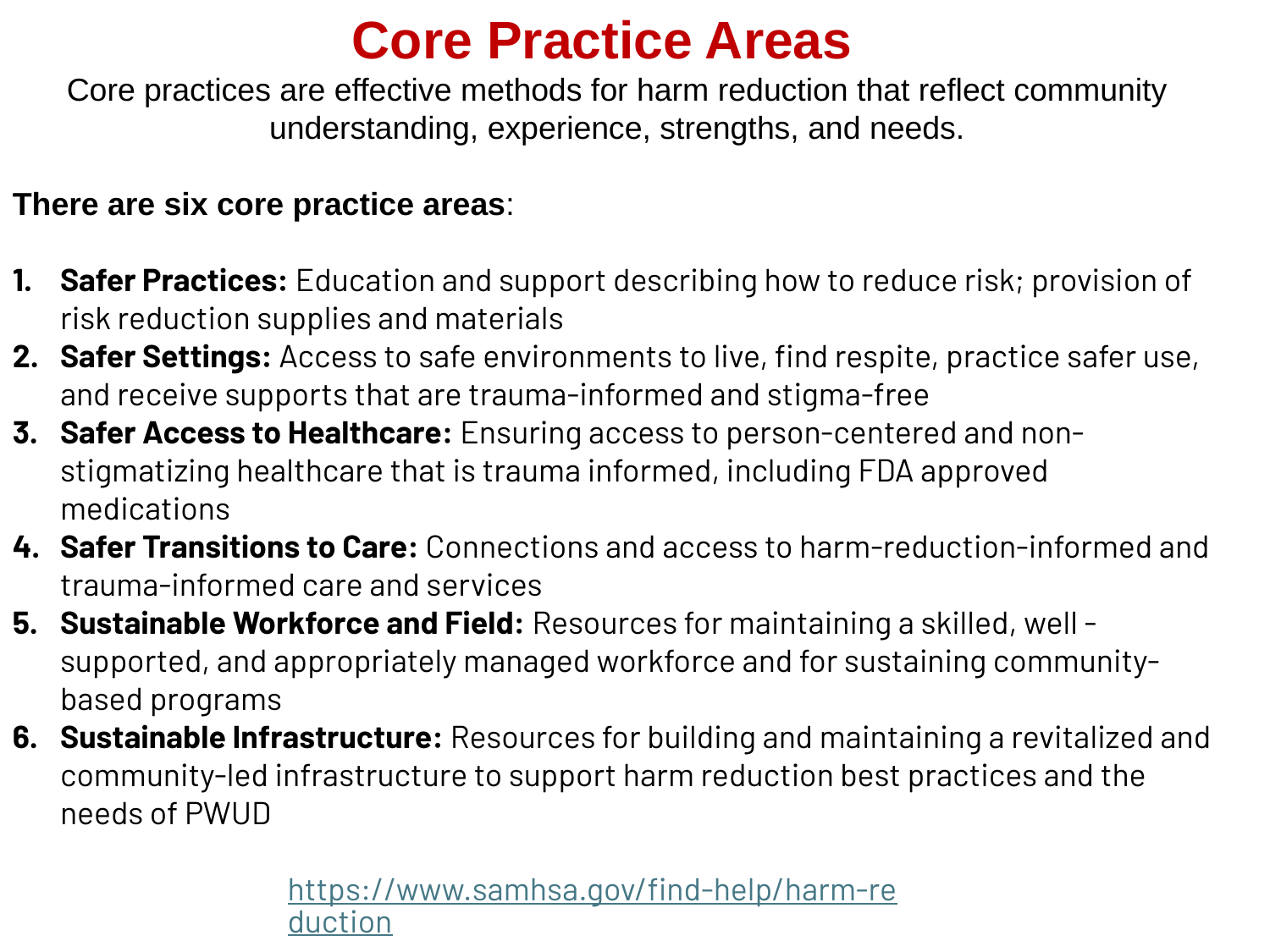

Core Practice Areas
Core practices are effective methods for harm reduction that reflect community understanding, experience, strengths, and needs.

There are six core practice areas:

Safer Practices: Education and support describing how to reduce risk; provision of risk reduction supplies and materials
Safer Settings: Access to safe environments to live, find respite, practice safer use, and receive supports that are trauma-informed and stigma-free
Safer Access to Healthcare: Ensuring access to person-centered and non-stigmatizing healthcare that is trauma informed, including FDA approved medications
Safer Transitions to Care: Connections and access to harm-reduction-informed and trauma-informed care and services
Sustainable Workforce and Field: Resources for maintaining a skilled, well -supported, and appropriately managed workforce and for sustaining community-based programs
Sustainable Infrastructure: Resources for building and maintaining a revitalized and community-led infrastructure to support harm reduction best practices and the needs of PWUD

https://www.samhsa.gov/find-help/harm-reduction